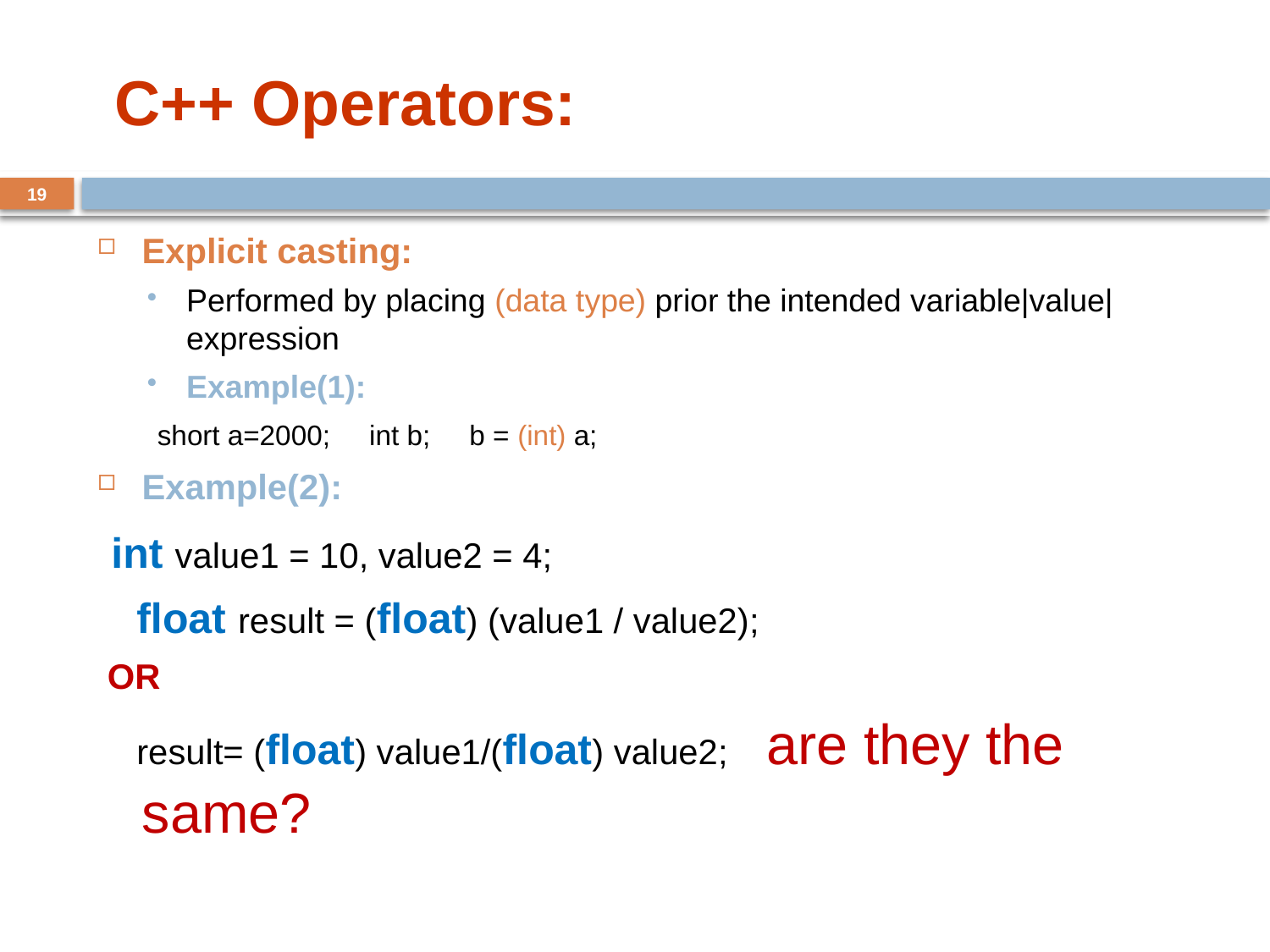

# C++ Operators:
19
Explicit casting:
Performed by placing (data type) prior the intended variable|value|expression
Example(1):
 short a=2000;     int b;     b = (int) a;
Example(2):
 int value1 = 10, value2 = 4;
    float result = (float) (value1 / value2);
 OR
    result= (float) value1/(float) value2;    are they the same?